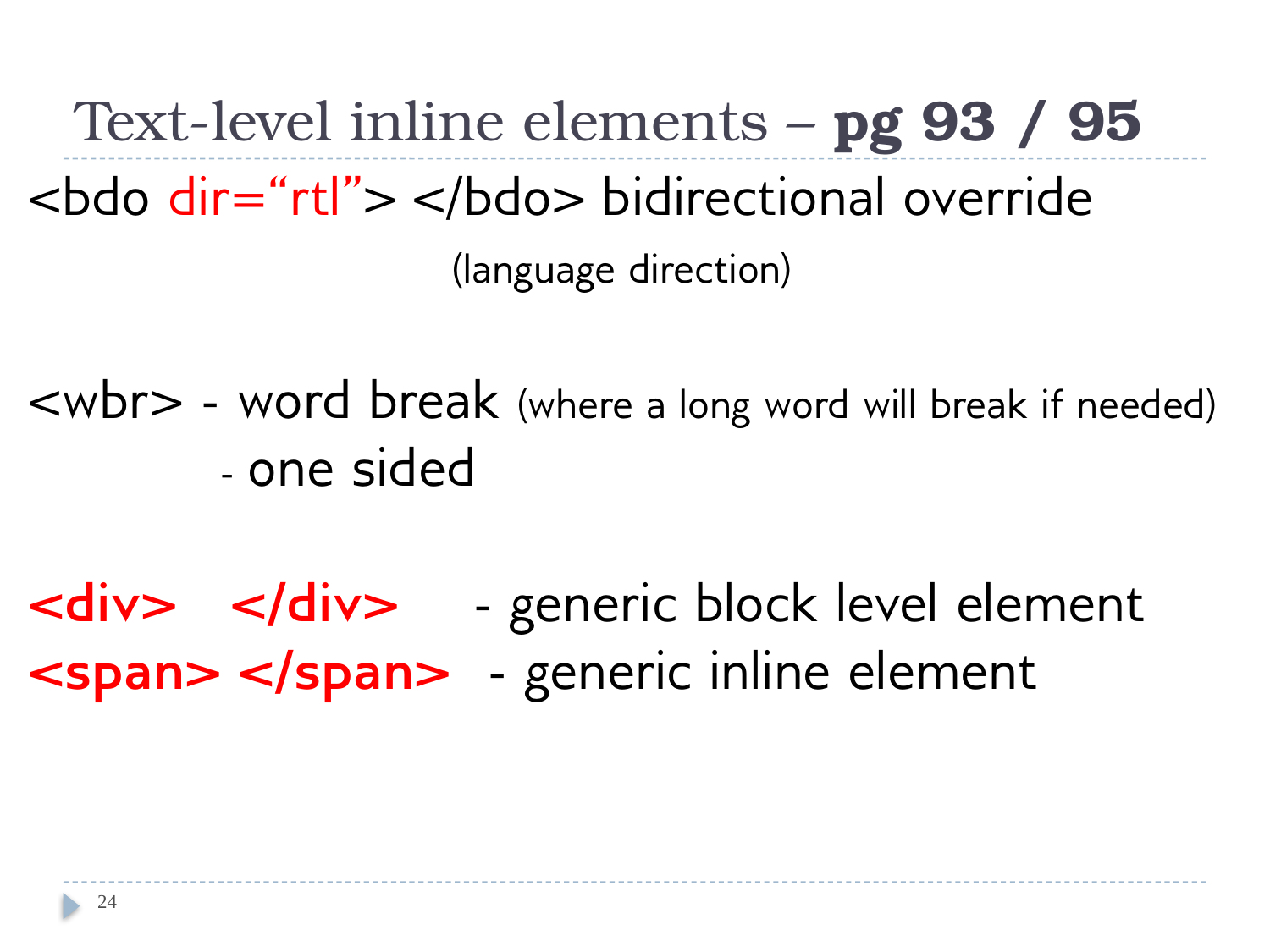

# Text-level inline elements – pg 93 / 95
<bdo dir=“rtl”> </bdo> bidirectional override
                         (language direction)

<wbr> - word break (where a long word will break if needed)
               - one sided

<div>   </div>    - generic block level element
<span> </span>  - generic inline element

24